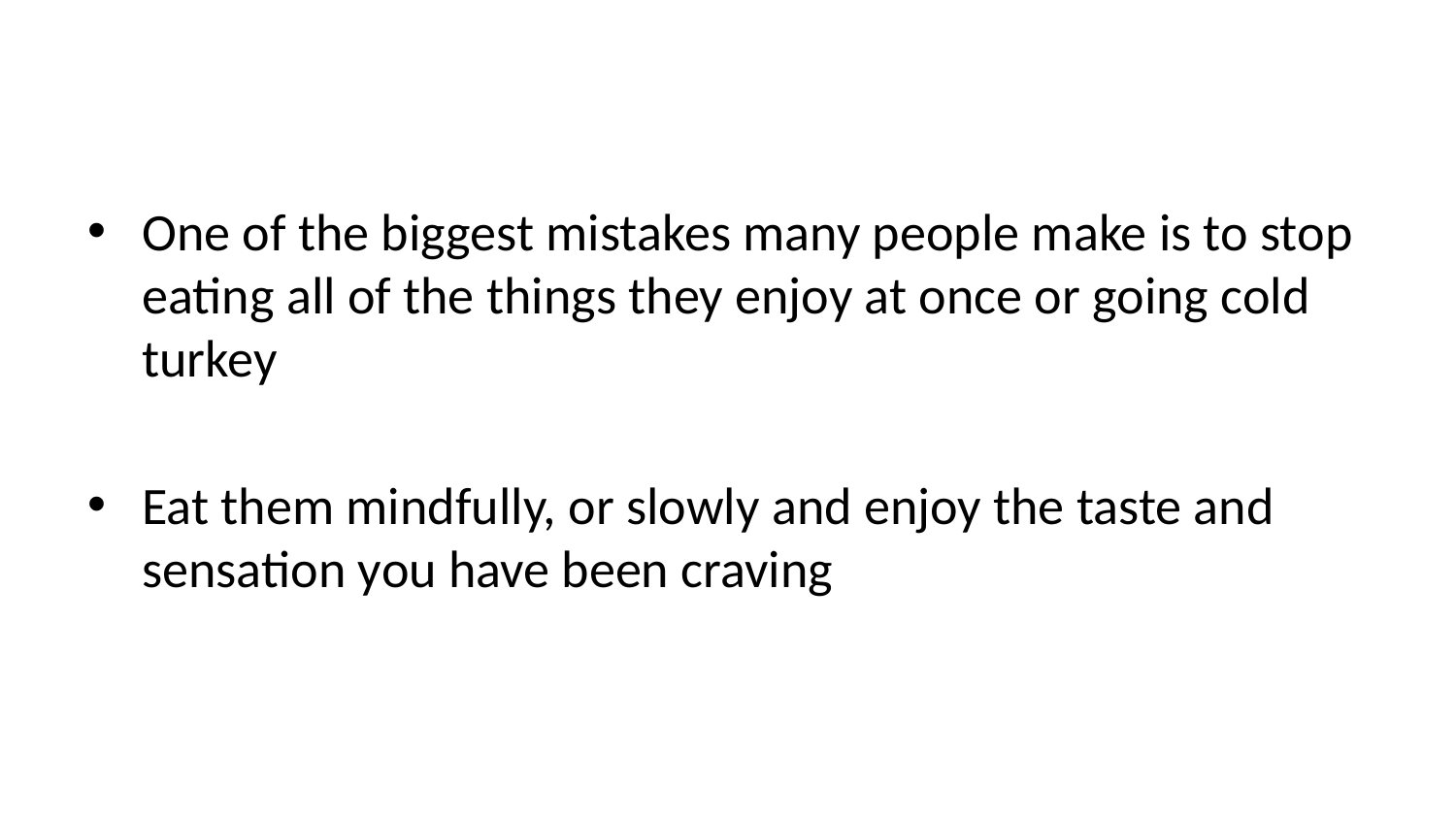

One of the biggest mistakes many people make is to stop eating all of the things they enjoy at once or going cold turkey

Eat them mindfully, or slowly and enjoy the taste and sensation you have been craving